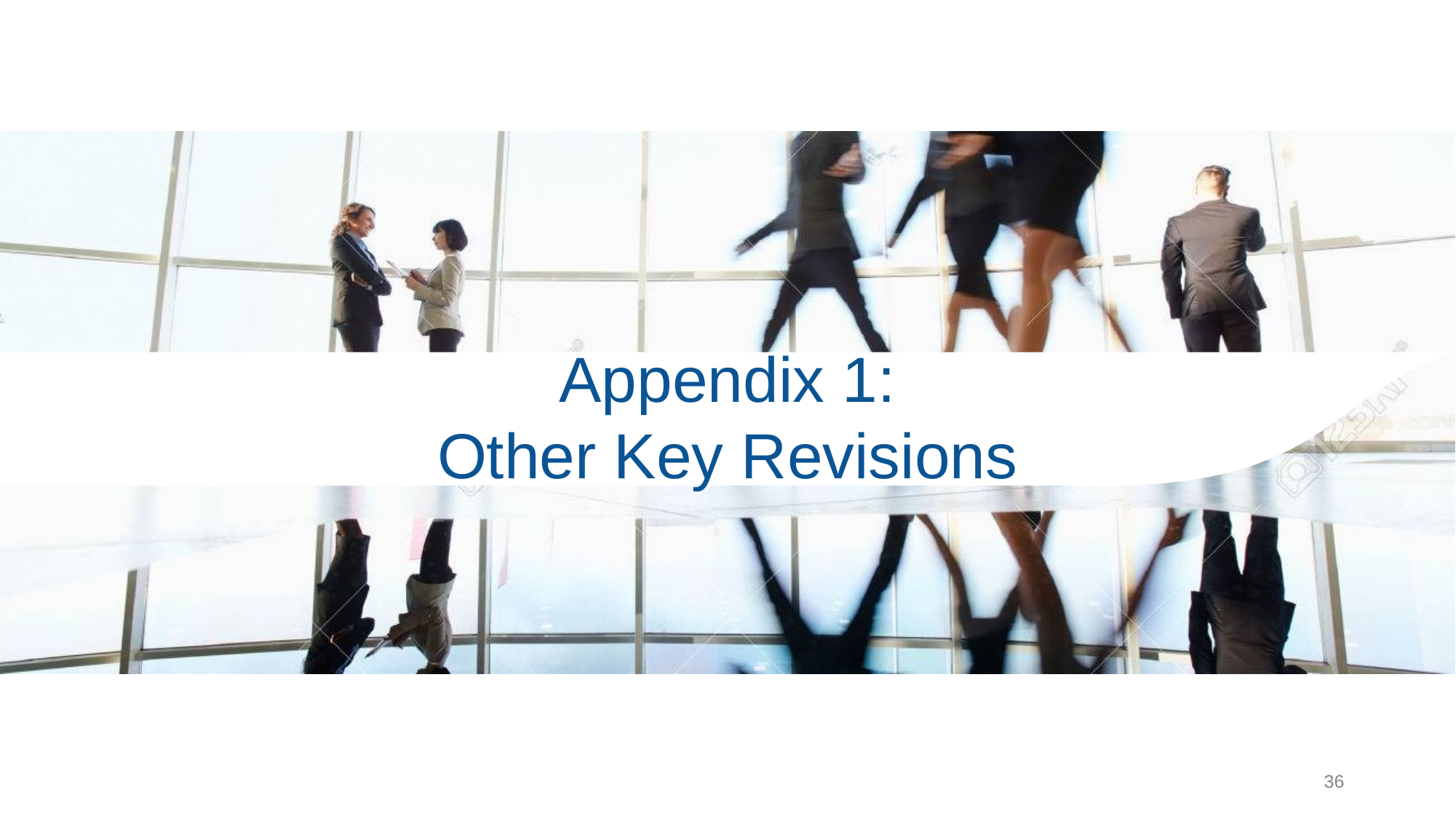

# Appendix 1: Other Key Revisions
36